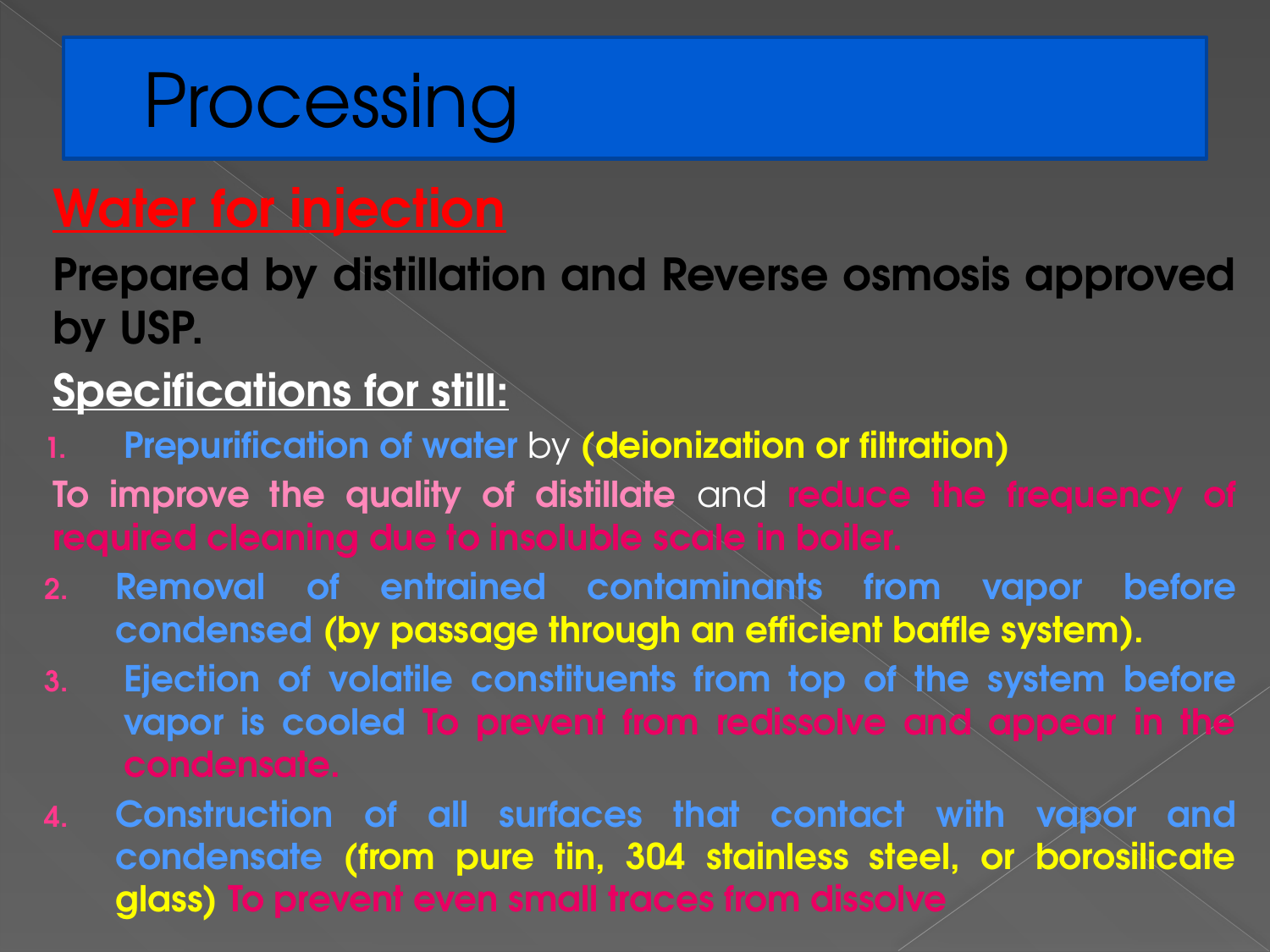

# Processing
Water for injection
Prepared by distillation and Reverse osmosis approved by USP.
Specifications for still:
Prepurification of water by (deionization or filtration)
To improve the quality of distillate and reduce the frequency of required cleaning due to insoluble scale in boiler.
Removal of entrained contaminants from vapor before condensed (by passage through an efficient baffle system).
Ejection of volatile constituents from top of the system before vapor is cooled To prevent from redissolve and appear in the condensate.
Construction of all surfaces that contact with vapor and condensate (from pure tin, 304 stainless steel, or borosilicate glass) To prevent even small traces from dissolve